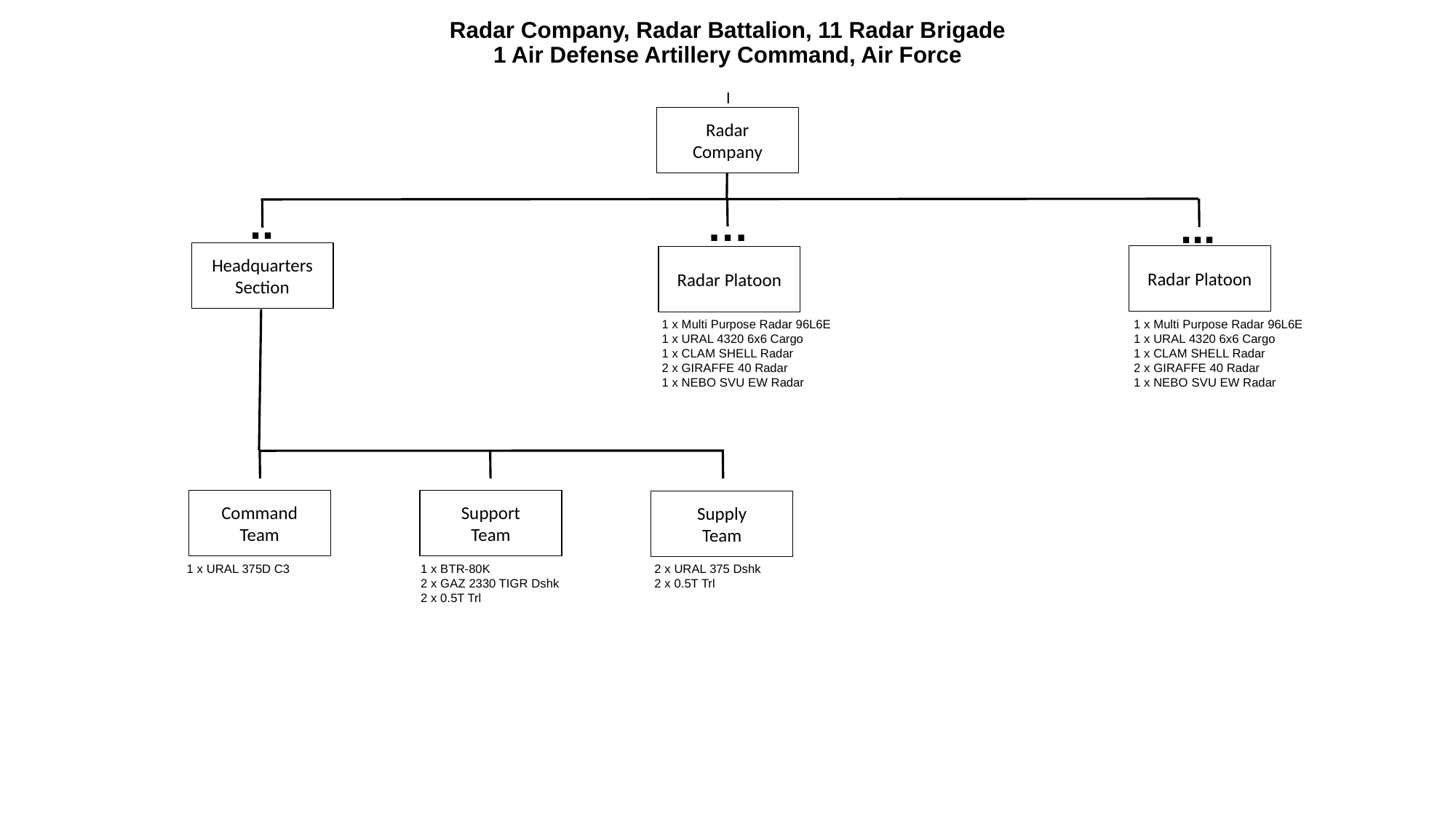

# Radar Company, Radar Battalion, 11 Radar Brigade 1 Air Defense Artillery Command, Air Force
I
Radar
Company
..
…
...
Headquarters
Section
Radar Platoon
Radar Platoon
1 x Multi Purpose Radar 96L6E
1 x URAL 4320 6x6 Cargo
1 x CLAM SHELL Radar
2 x GIRAFFE 40 Radar
1 x NEBO SVU EW Radar
1 x Multi Purpose Radar 96L6E
1 x URAL 4320 6x6 Cargo
1 x CLAM SHELL Radar
2 x GIRAFFE 40 Radar
1 x NEBO SVU EW Radar
Command
Team
Support
Team
Supply
Team
1 x URAL 375D C3
1 x BTR-80K
2 x GAZ 2330 TIGR Dshk
2 x 0.5T Trl
2 x URAL 375 Dshk
2 x 0.5T Trl